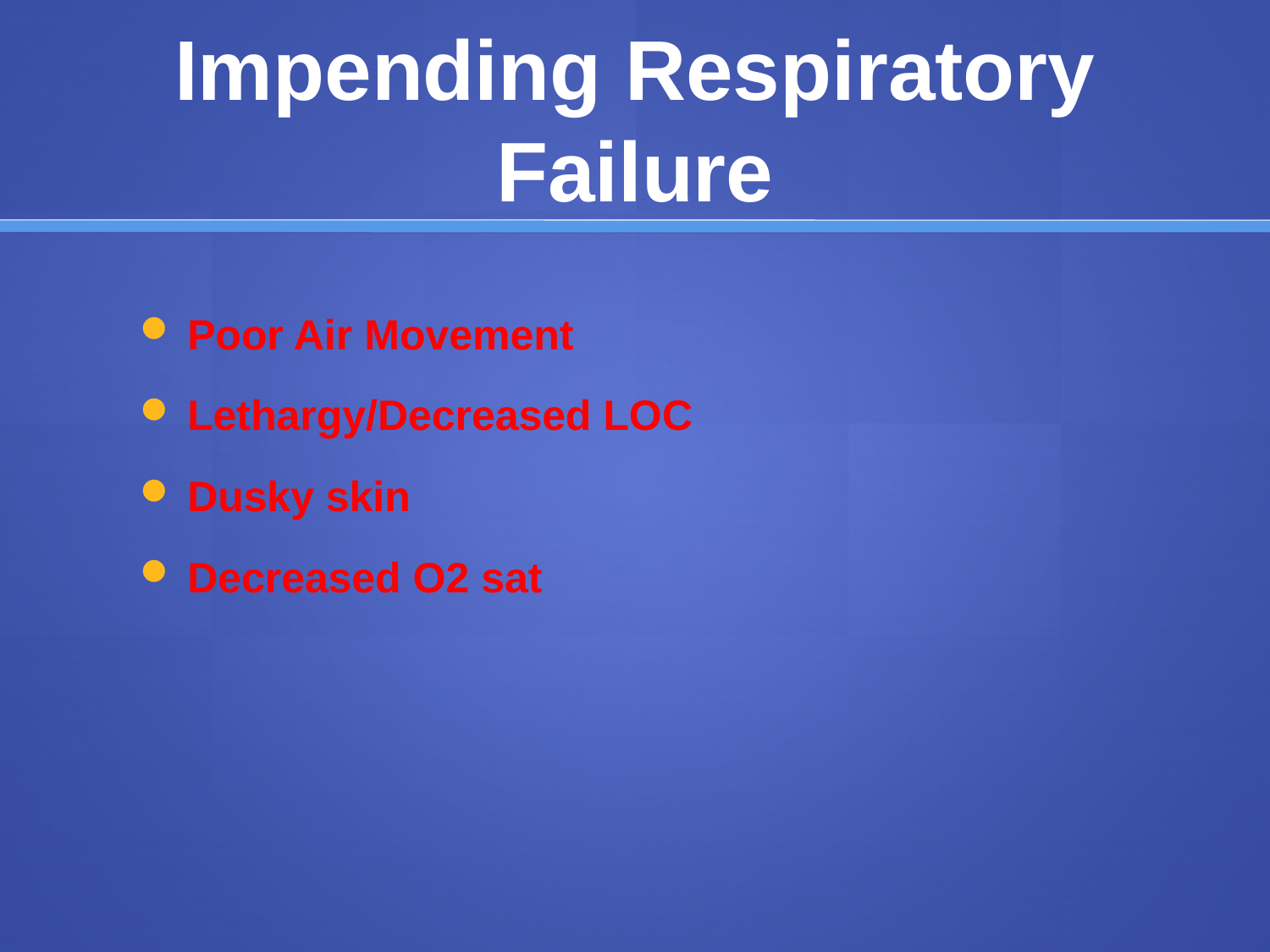

# Impending Respiratory Failure
Poor Air Movement
Lethargy/Decreased LOC
Dusky skin
Decreased O2 sat